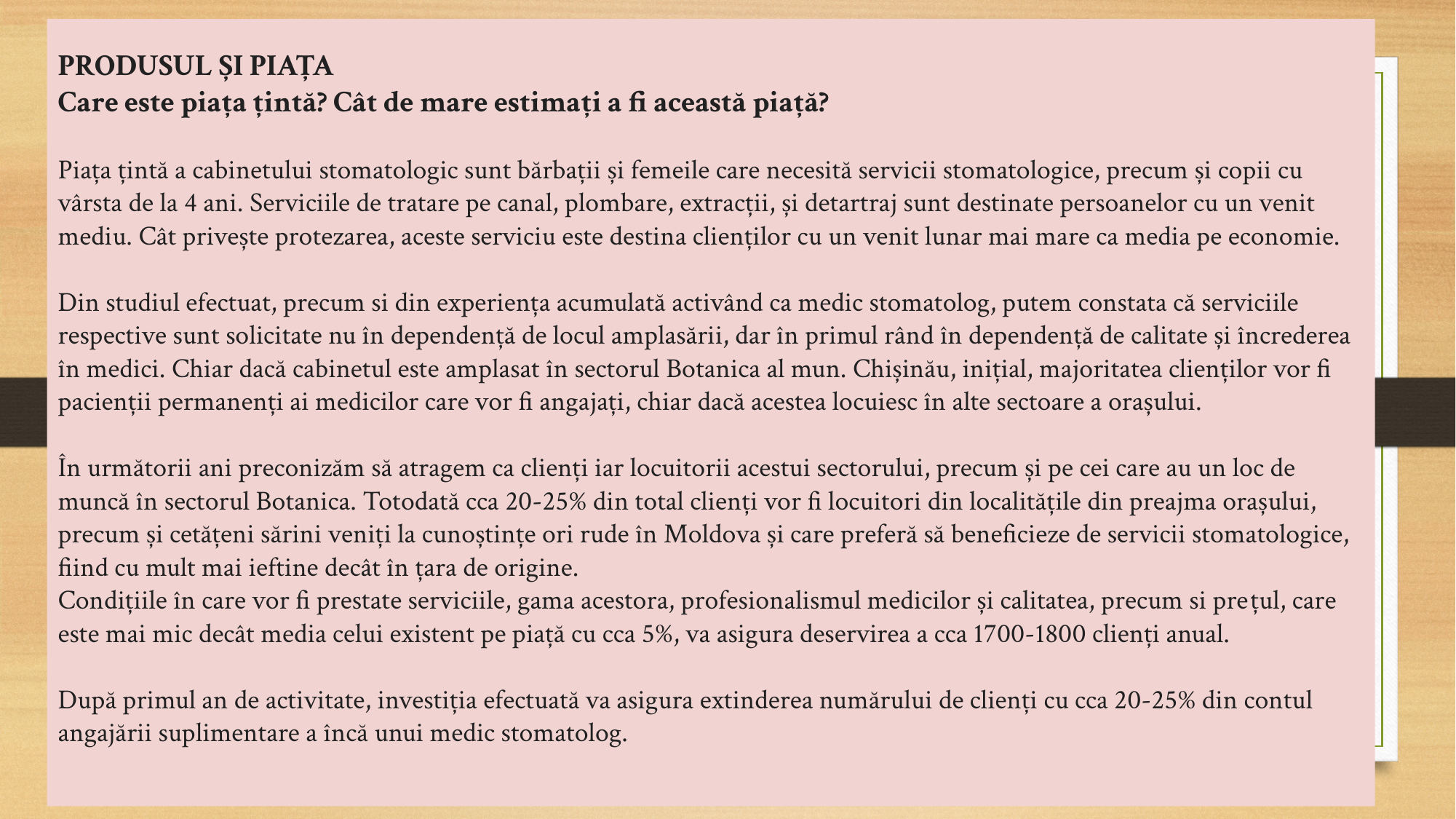

# PRODUSUL ȘI PIAȚA Care este piaţa ţintă? Cât de mare estimaţi a fi această piaţă? Piața țintă a cabinetului stomatologic sunt bărbații și femeile care necesită servicii stomatologice, precum și copii cu vârsta de la 4 ani. Serviciile de tratare pe canal, plombare, extracții, și detartraj sunt destinate persoanelor cu un venit mediu. Cât privește protezarea, aceste serviciu este destina clienților cu un venit lunar mai mare ca media pe economie. Din studiul efectuat, precum si din experiența acumulată activând ca medic stomatolog, putem constata că serviciile respective sunt solicitate nu în dependență de locul amplasării, dar în primul rând în dependență de calitate și încrederea în medici. Chiar dacă cabinetul este amplasat în sectorul Botanica al mun. Chișinău, inițial, majoritatea clienților vor fi pacienții permanenți ai medicilor care vor fi angajați, chiar dacă acestea locuiesc în alte sectoare a orașului. În următorii ani preconizăm să atragem ca clienți iar locuitorii acestui sectorului, precum și pe cei care au un loc de muncă în sectorul Botanica. Totodată cca 20-25% din total clienți vor fi locuitori din localitățile din preajma orașului, precum și cetățeni sărini veniți la cunoștințe ori rude în Moldova și care preferă să beneficieze de servicii stomatologice, fiind cu mult mai ieftine decât în țara de origine. Condițiile în care vor fi prestate serviciile, gama acestora, profesionalismul medicilor și calitatea, precum si preţul, care este mai mic decât media celui existent pe piață cu cca 5%, va asigura deservirea a cca 1700-1800 clienți anual. După primul an de activitate, investiția efectuată va asigura extinderea numărului de clienți cu cca 20-25% din contul angajării suplimentare a încă unui medic stomatolog.